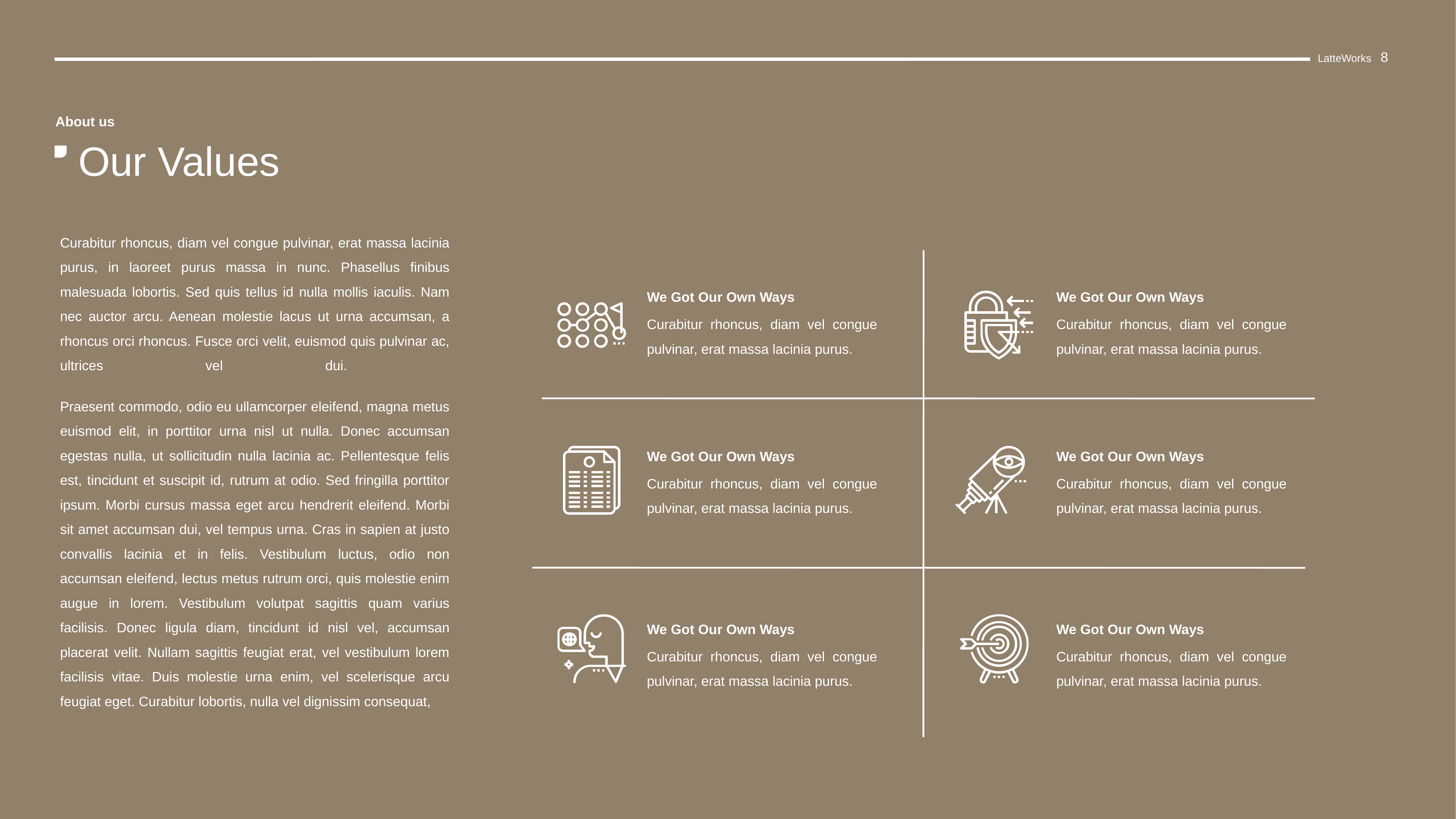

LatteWorks   8
About us
Our Values

Curabitur rhoncus, diam vel congue pulvinar, erat massa lacinia purus, in laoreet purus massa in nunc. Phasellus finibus malesuada lobortis. Sed quis tellus id nulla mollis iaculis. Nam nec auctor arcu. Aenean molestie lacus ut urna accumsan, a rhoncus orci rhoncus. Fusce orci velit, euismod quis pulvinar ac, ultrices vel dui.
Praesent commodo, odio eu ullamcorper eleifend, magna metus euismod elit, in porttitor urna nisl ut nulla. Donec accumsan egestas nulla, ut sollicitudin nulla lacinia ac. Pellentesque felis est, tincidunt et suscipit id, rutrum at odio. Sed fringilla porttitor ipsum. Morbi cursus massa eget arcu hendrerit eleifend. Morbi sit amet accumsan dui, vel tempus urna. Cras in sapien at justo convallis lacinia et in felis. Vestibulum luctus, odio non accumsan eleifend, lectus metus rutrum orci, quis molestie enim augue in lorem. Vestibulum volutpat sagittis quam varius facilisis. Donec ligula diam, tincidunt id nisl vel, accumsan placerat velit. Nullam sagittis feugiat erat, vel vestibulum lorem facilisis vitae. Duis molestie urna enim, vel scelerisque arcu feugiat eget. Curabitur lobortis, nulla vel dignissim consequat,
We Got Our Own Ways
We Got Our Own Ways

Curabitur rhoncus, diam vel congue pulvinar, erat massa lacinia purus.
Curabitur rhoncus, diam vel congue pulvinar, erat massa lacinia purus.
We Got Our Own Ways
We Got Our Own Ways

Curabitur rhoncus, diam vel congue pulvinar, erat massa lacinia purus.
Curabitur rhoncus, diam vel congue pulvinar, erat massa lacinia purus.
We Got Our Own Ways
We Got Our Own Ways

Curabitur rhoncus, diam vel congue pulvinar, erat massa lacinia purus.
Curabitur rhoncus, diam vel congue pulvinar, erat massa lacinia purus.